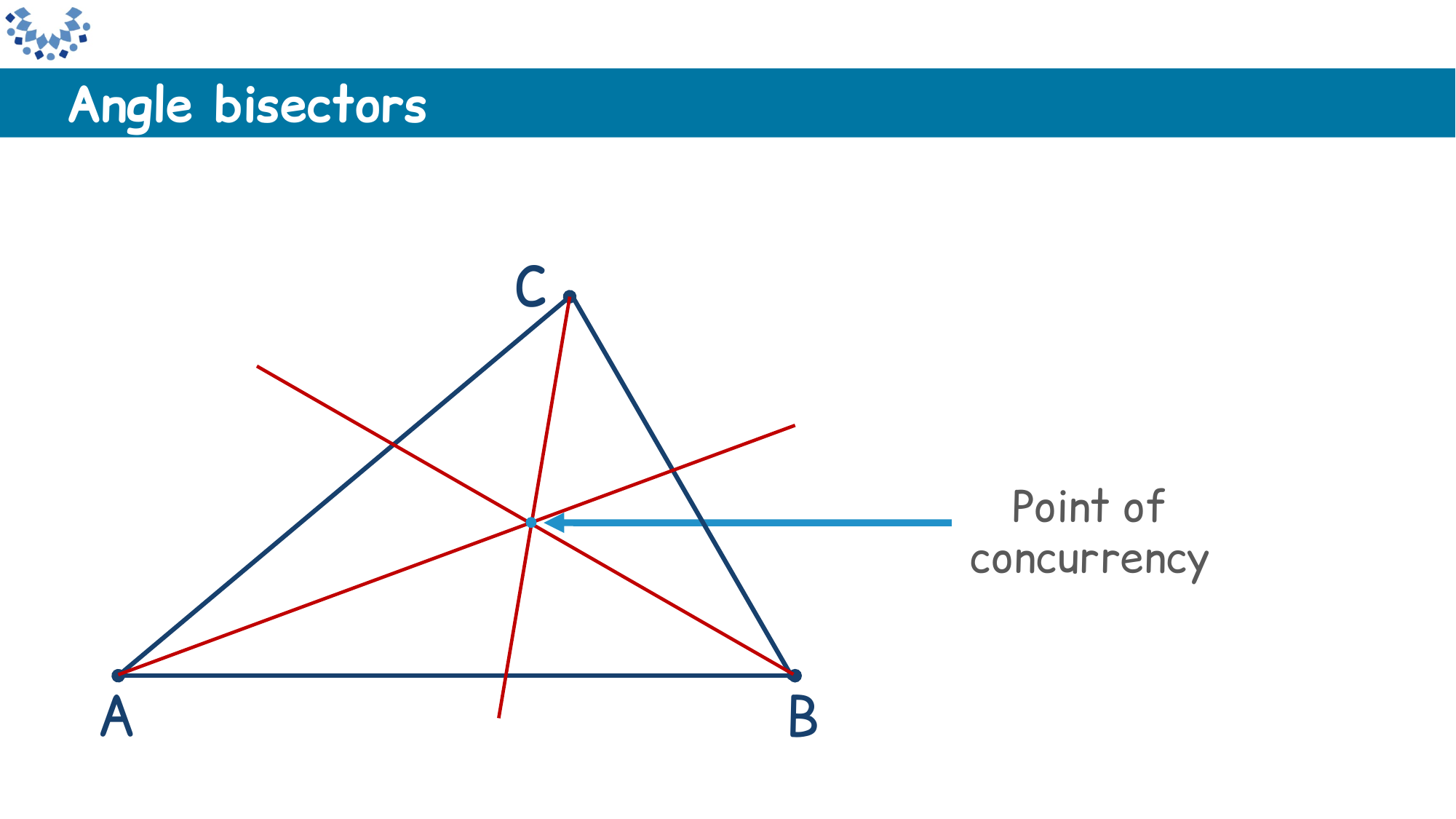

Angle bisectors
C
B
A
Point of concurrency